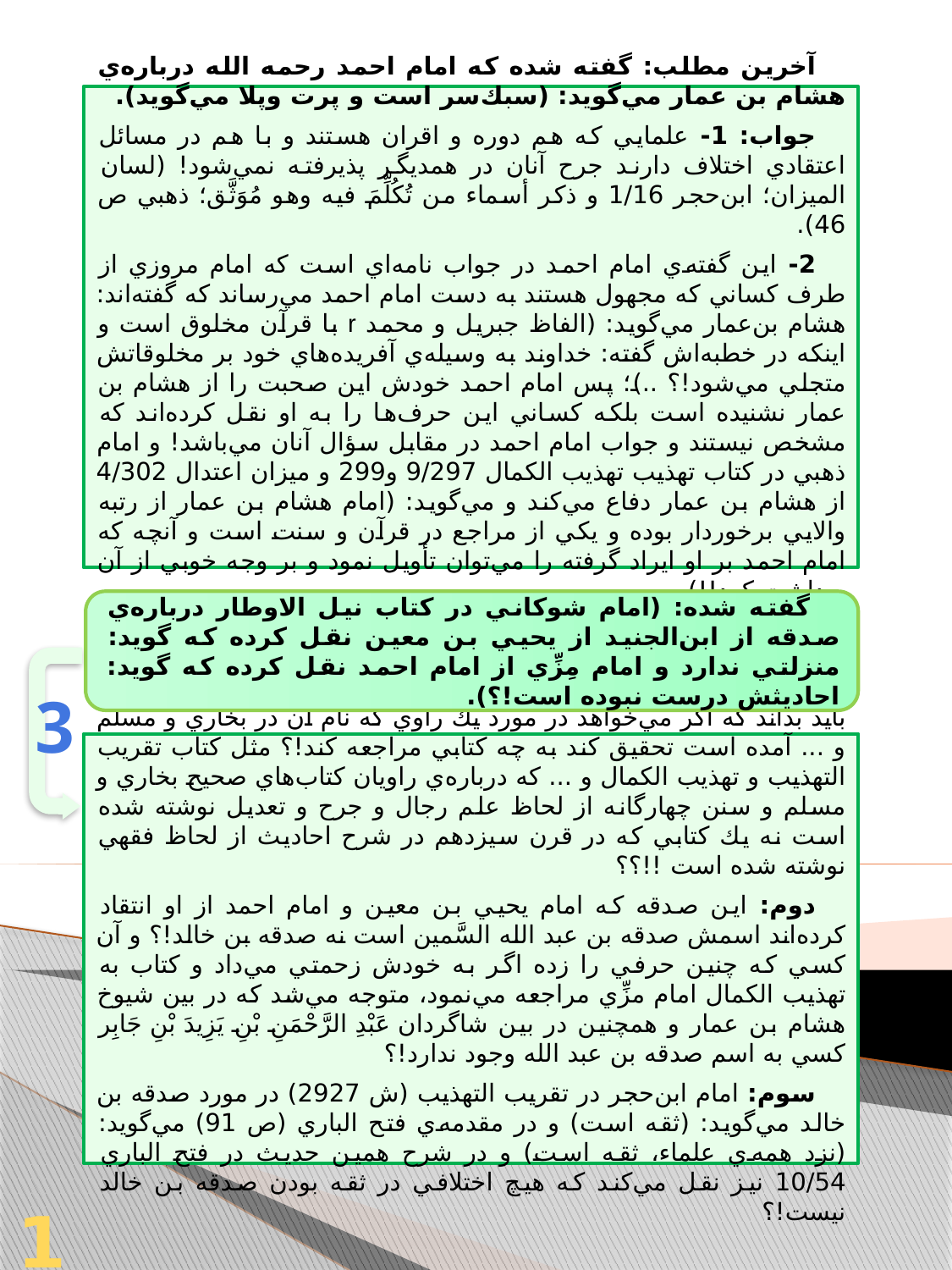

آخرين مطلب: گفته شده كه امام احمد رحمه الله درباره‌ي هشام بن عمار مي‌گويد: (سبك‌سر است و پرت وپلا مي‌گويد).
جواب: 1- علمايي كه هم دوره و اقران هستند و با هم در مسائل اعتقادي اختلاف دارند جرح آنان در همديگر پذيرفته نمي‌شود! (لسان الميزان؛ ابن‌حجر 1/16 و ذكر أسماء من تُكُلِّمَ فيه وهو مُوَثَّق؛ ذهبي ص 46).
2- اين گفته‌ي امام احمد در جواب نامه‌اي است كه امام مروزي از طرف كساني كه مجهول هستند به دست امام احمد مي‌رساند كه گفته‌اند: هشام بن‌عمار مي‌گويد: (الفاظ جبريل و محمد r با قرآن مخلوق است و اينكه در خطبه‌اش گفته: خداوند به وسيله‌ي آفريده‌هاي خود بر مخلوقاتش متجلي مي‌شود!؟ ..)؛ پس امام احمد خودش اين صحبت را از هشام بن عمار نشنيده است بلكه كساني اين حرف‌ها را به او نقل كرده‌اند كه مشخص نيستند و جواب امام احمد در مقابل سؤال آنان مي‌باشد! و امام ذهبي در كتاب تهذيب تهذيب الكمال 9/297 و299 و ميزان اعتدال 4/302 از هشام بن عمار دفاع مي‌كند و مي‌گويد: (امام هشام بن عمار از رتبه والايي برخوردار بوده و يكي از مراجع در قرآن و سنت است و آنچه كه امام احمد بر او ايراد گرفته‌ را مي‌توان تأويل نمود و بر وجه خوبي از آن برداشت كرد!!).
گفته شده: (امام شوكاني در كتاب نيل الاوطار درباره‌ي صدقه از ابن‌الجنيد از يحيي بن معين نقل كرده كه گويد: منزلتي ندارد و امام مِزِّي از امام احمد نقل كرده كه گويد: احاديثش درست نبوده است!؟).
3

پاسخ: اول: يك دانش آموز كه در ابتداي تحصيل علوم حديث است بايد بداند كه اگر مي‌خواهد در مورد يك راوي‌ كه نام آن در بخاري و مسلم و ... آمده است تحقيق كند به چه كتابي مراجعه كند!؟ مثل كتاب تقريب التهذيب و تهذيب الكمال و ... كه درباره‌ي راويان كتاب‌هاي صحيح بخاري و مسلم و سنن چهارگانه از لحاظ علم رجال و جرح و تعديل نوشته شده است نه يك كتابي كه در قرن سيزدهم در شرح احاديث از لحاظ فقهي نوشته شده است !!؟؟
دوم: اين صدقه كه امام يحيي بن معين و امام احمد از او انتقاد كرده‌اند اسمش صدقه بن عبد الله السَّمين است نه صدقه بن خالد!؟ و آن كسي كه چنين حرفي را زده اگر به خودش زحمتي مي‌داد و كتاب به تهذيب الكمال امام مزِّي مراجعه مي‌نمود، متوجه مي‌شد كه در بين شيوخ هشام بن عمار و همچنين در بين شاگردان عَبْدِ الرَّحْمَنِ بْنِ يَزِيدَ بْنِ جَابِر كسي به اسم صدقه ‌بن عبد الله وجود ندارد!؟
سوم: امام ابن‌حجر در تقريب التهذيب (ش 2927) در مورد صدقه بن خالد مي‌گويد: (ثقه است) و در مقدمه‌ي فتح الباري (ص 91) مي‌گويد: (نزد همه‌ي علماء، ثقه است) و در شرح همين حديث در فتح الباري 10/54 نيز نقل مي‌كند كه هيچ اختلافي در ثقه بودن صدقه بن خالد نيست!؟
17